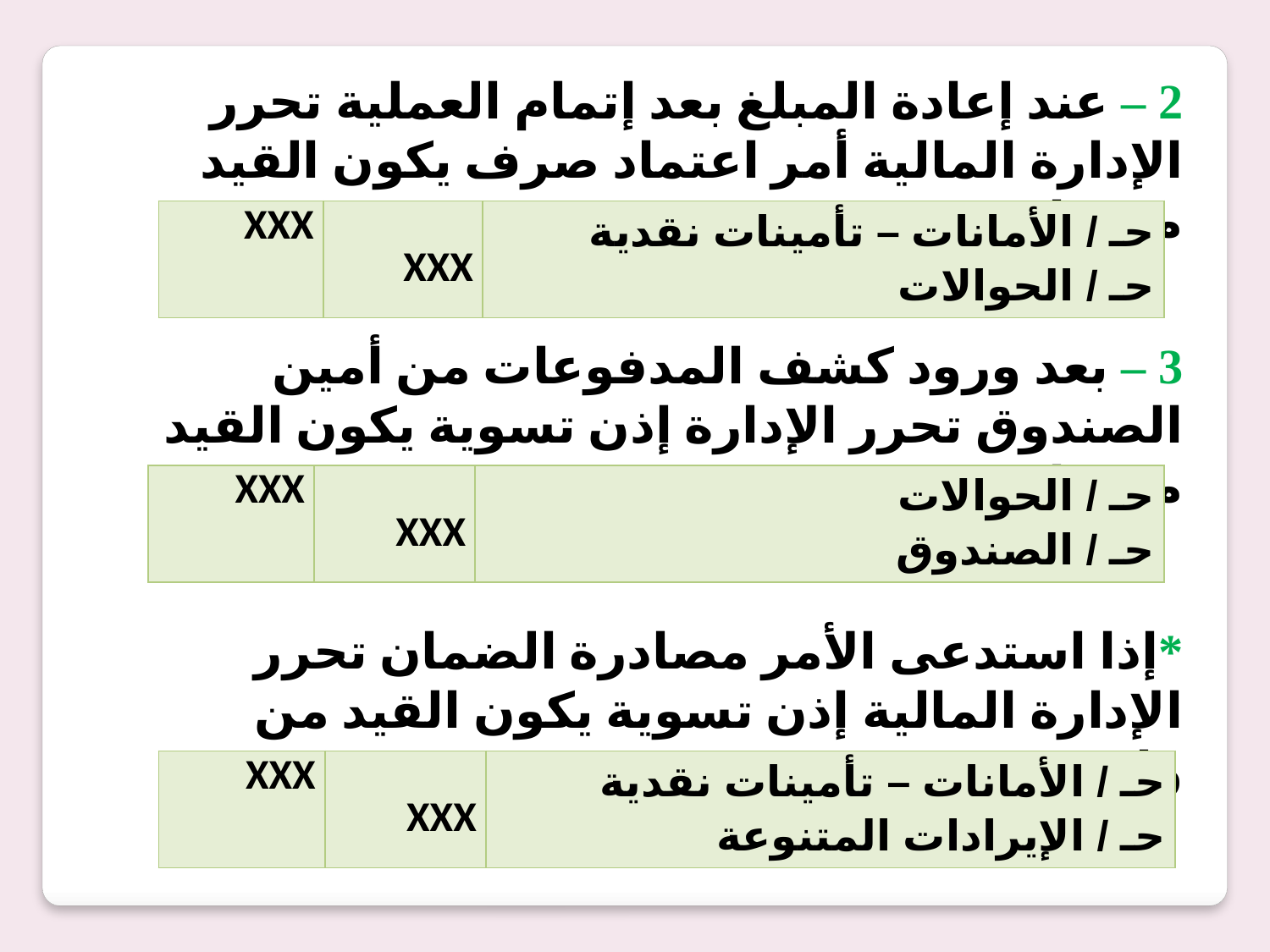

2 – عند إعادة المبلغ بعد إتمام العملية تحرر الإدارة المالية أمر اعتماد صرف يكون القيد من واقعه :

| XXX | XXX | حـ / الأمانات – تأمينات نقدية حـ / الحوالات |
| --- | --- | --- |
3 – بعد ورود كشف المدفوعات من أمين الصندوق تحرر الإدارة إذن تسوية يكون القيد من واقعه :

| XXX | XXX | حـ / الحوالات حـ / الصندوق |
| --- | --- | --- |
*إذا استدعى الأمر مصادرة الضمان تحرر الإدارة المالية إذن تسوية يكون القيد من واقعه :

| XXX | XXX | حـ / الأمانات – تأمينات نقدية حـ / الإيرادات المتنوعة |
| --- | --- | --- |